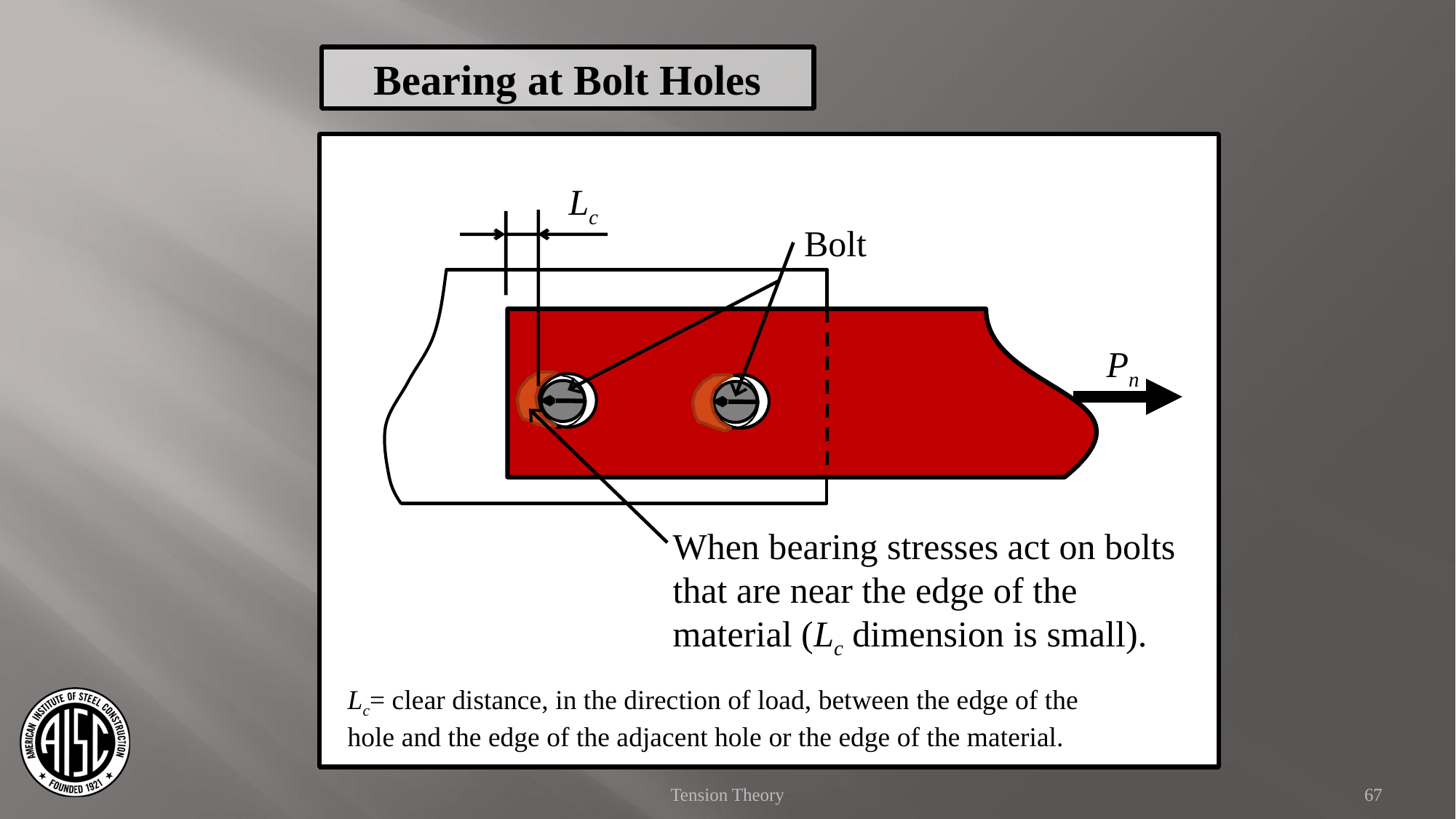

Bearing at Bolt Holes

Lc

Bolt

Pn

When bearing stresses act on bolts that are near the edge of the material (Lc dimension is small).
Lc= clear distance, in the direction of load, between the edge of the 	hole and the edge of the adjacent hole or the edge of the material.
Tension Theory
67